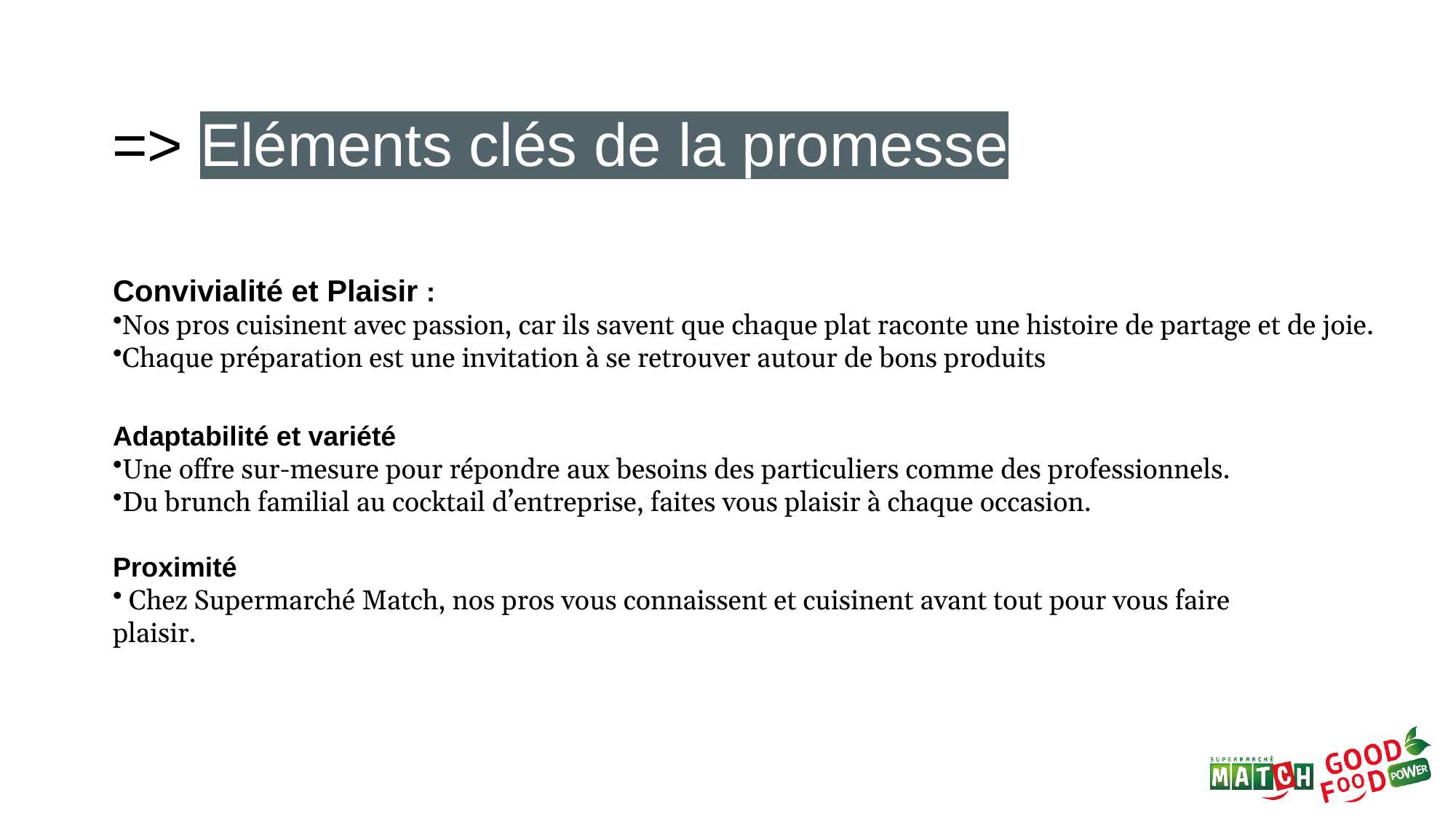

=> Eléments clés de la promesse
Convivialité et Plaisir :
Nos pros cuisinent avec passion, car ils savent que chaque plat raconte une histoire de partage et de joie.
Chaque préparation est une invitation à se retrouver autour de bons produits

Adaptabilité et variété
Une offre sur-mesure pour répondre aux besoins des particuliers comme des professionnels.
Du brunch familial au cocktail d’entreprise, faites vous plaisir à chaque occasion.

Proximité
 Chez Supermarché Match, nos pros vous connaissent et cuisinent avant tout pour vous faire plaisir.